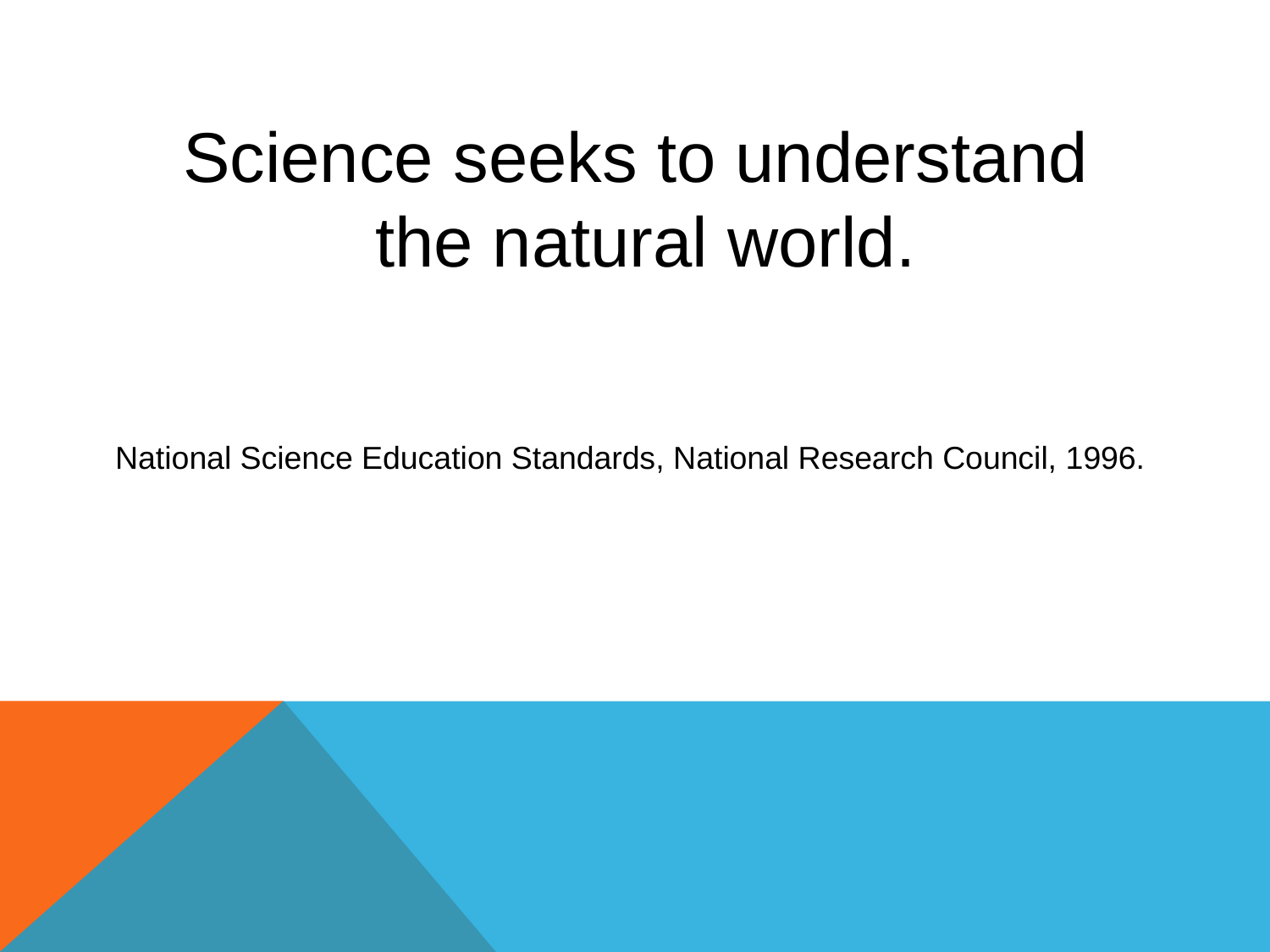

Science seeks to understand
the natural world.
        National Science Education Standards, National Research Council, 1996.